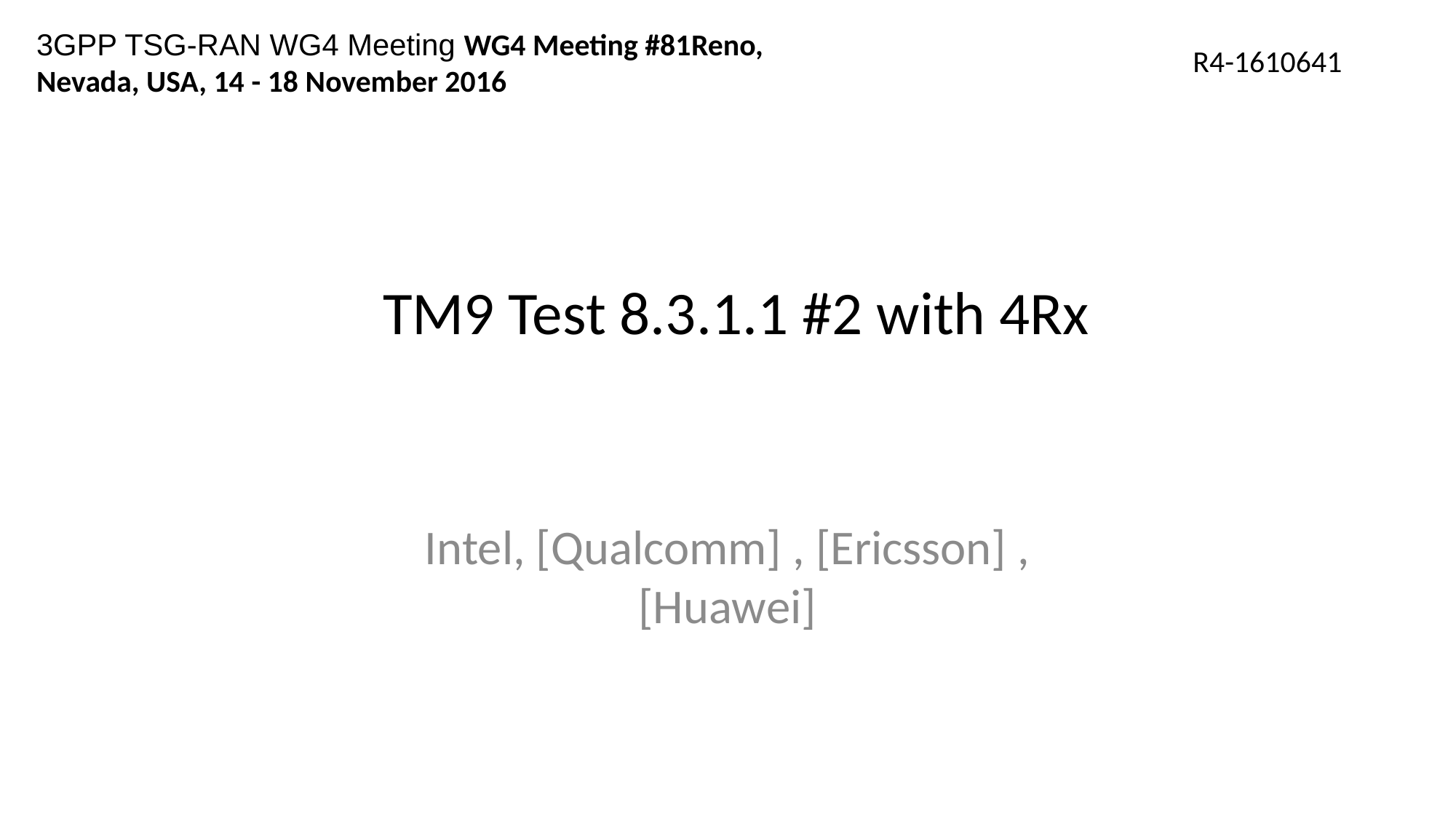

3GPP TSG-RAN WG4 Meeting WG4 Meeting #81	Reno, Nevada, USA, 14 - 18 November 2016
R4-1610641
# TM9 Test 8.3.1.1 #2 with 4Rx
Intel, [Qualcomm] , [Ericsson] , [Huawei]